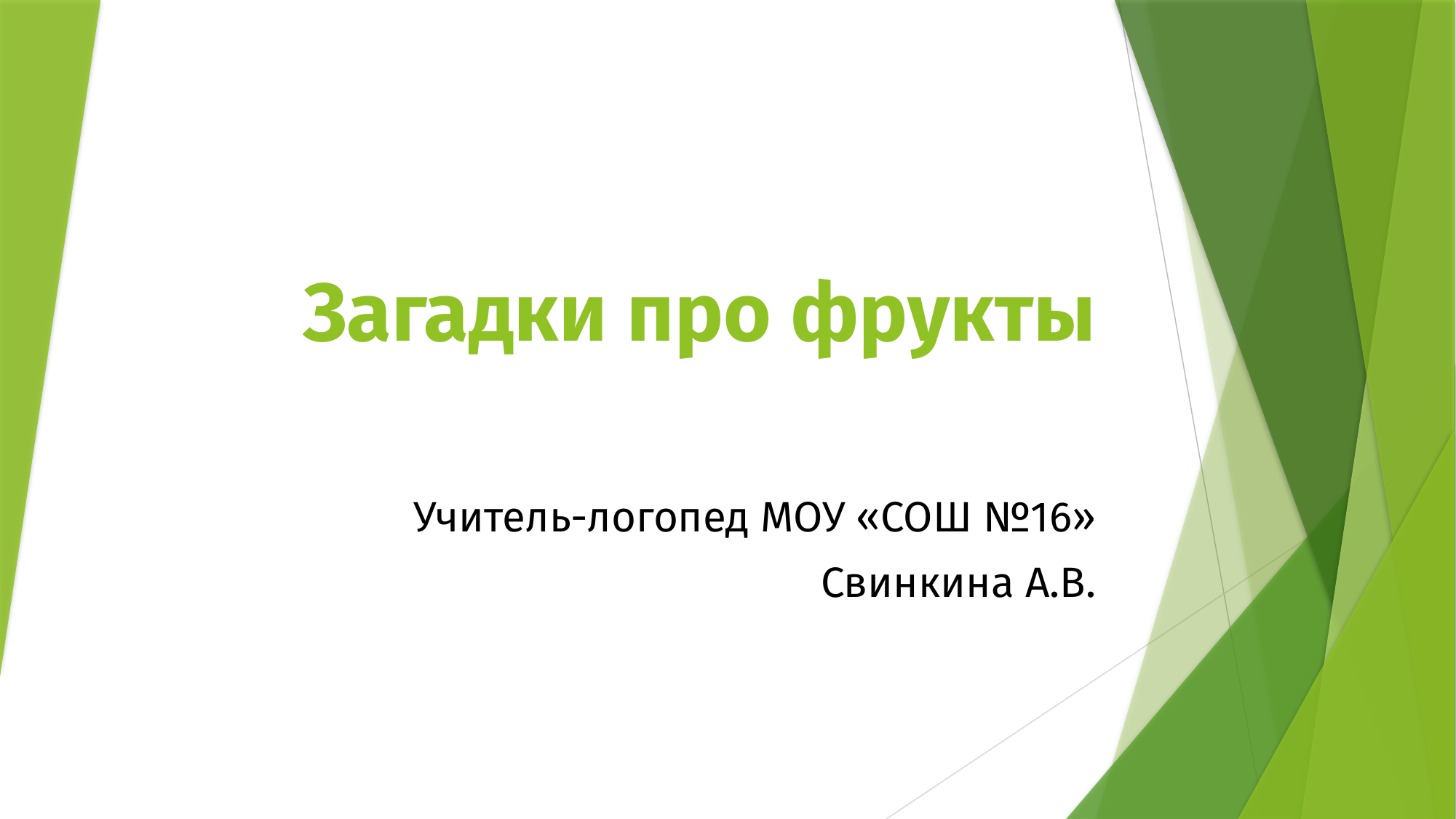

# Загадки про фрукты
Учитель-логопед МОУ «СОШ №16»
Свинкина А.В.